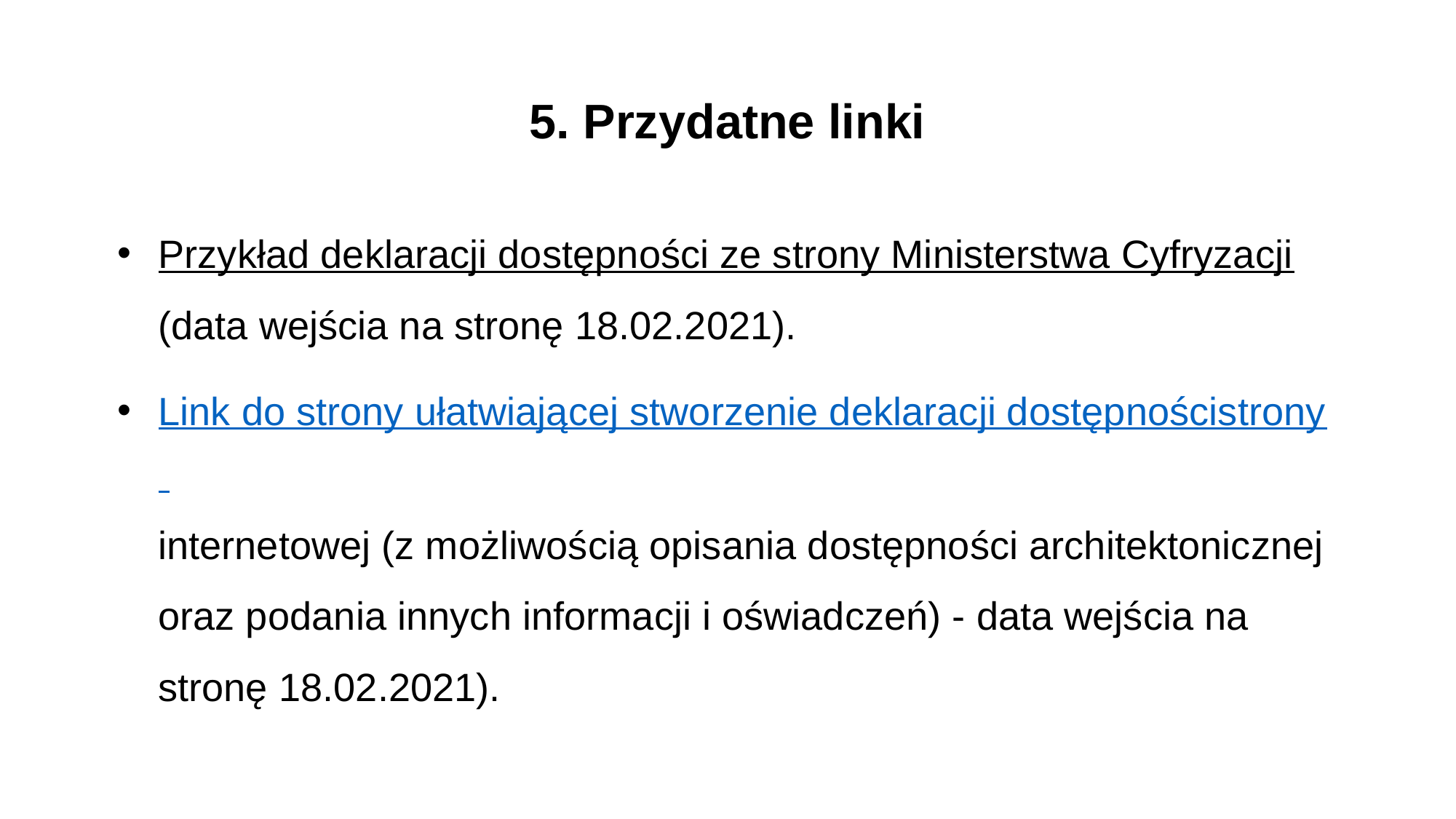

5. Przydatne linki
Przykład deklaracji dostępności ze strony Ministerstwa Cyfryzacji (data wejścia na stronę 18.02.2021).
Link do strony ułatwiającej stworzenie deklaracji dostępnościstrony internetowej (z możliwością opisania dostępności architektonicznej
oraz podania innych informacji i oświadczeń) - data wejścia na stronę 18.02.2021).